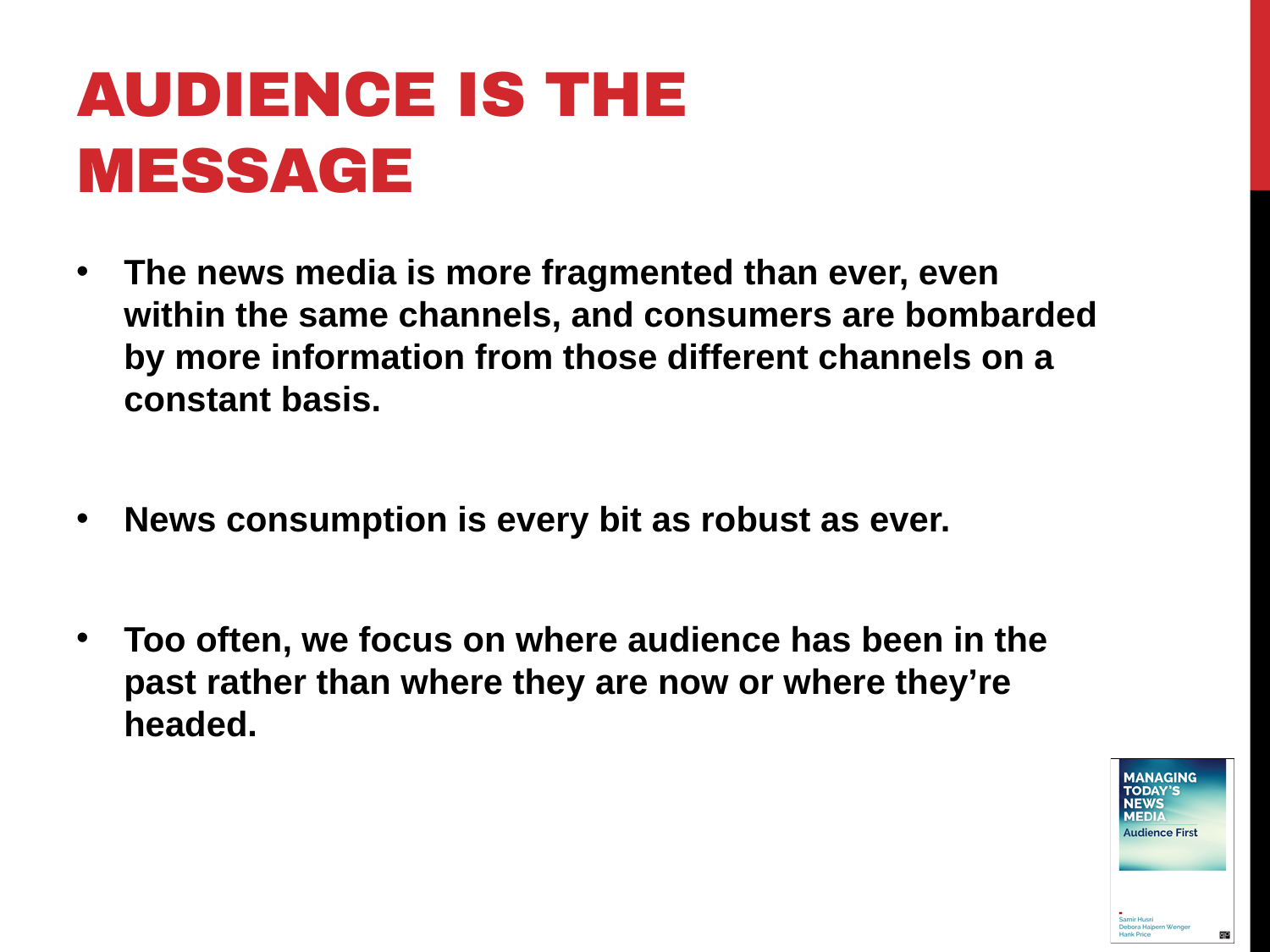

# Audience is the message
The news media is more fragmented than ever, even within the same channels, and consumers are bombarded by more information from those different channels on a constant basis.

News consumption is every bit as robust as ever.

Too often, we focus on where audience has been in the past rather than where they are now or where they’re headed.